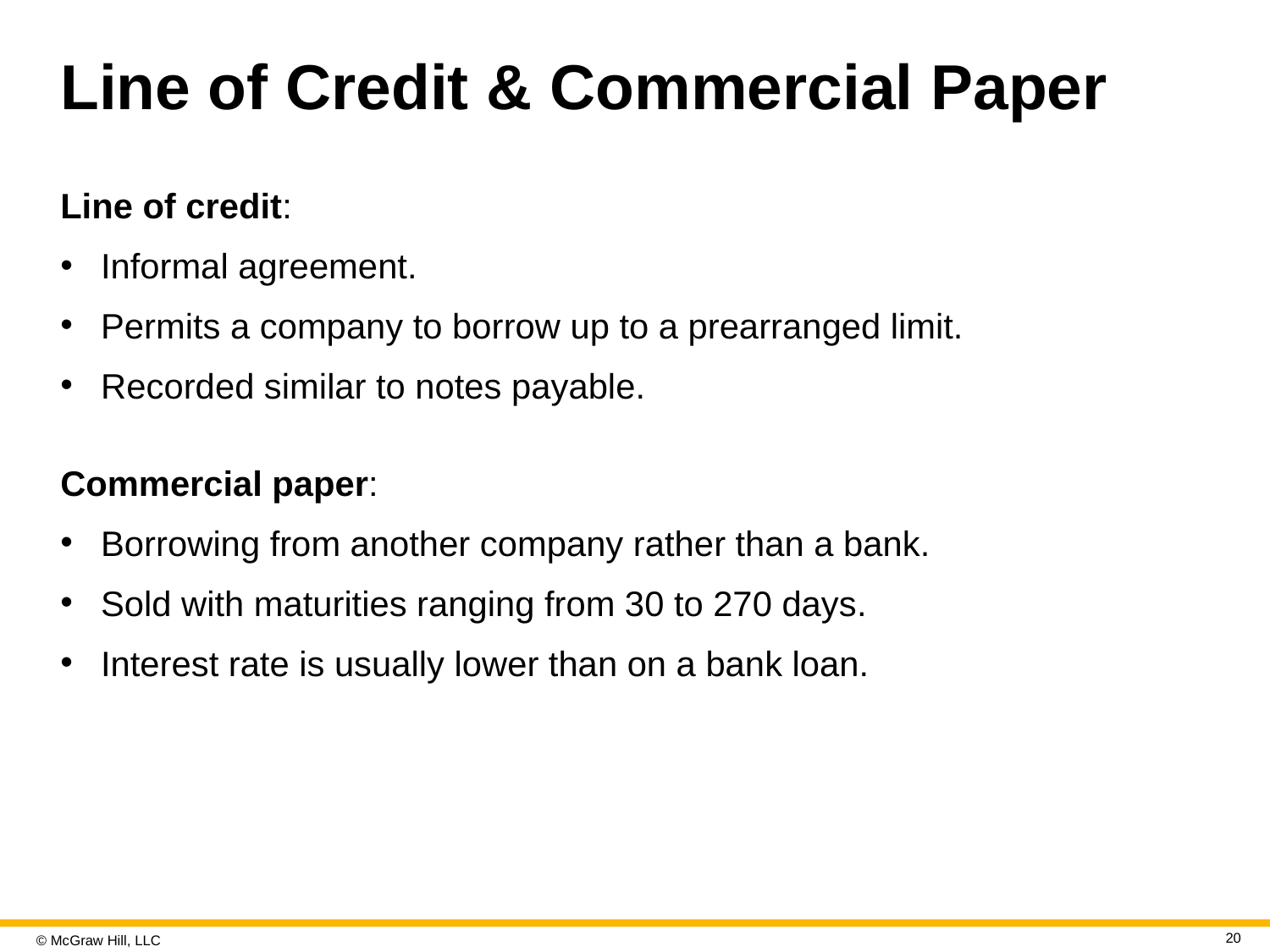

# Line of Credit & Commercial Paper
Line of credit:
Informal agreement.
Permits a company to borrow up to a prearranged limit.
Recorded similar to notes payable.
Commercial paper:
Borrowing from another company rather than a bank.
Sold with maturities ranging from 30 to 270 days.
Interest rate is usually lower than on a bank loan.
20